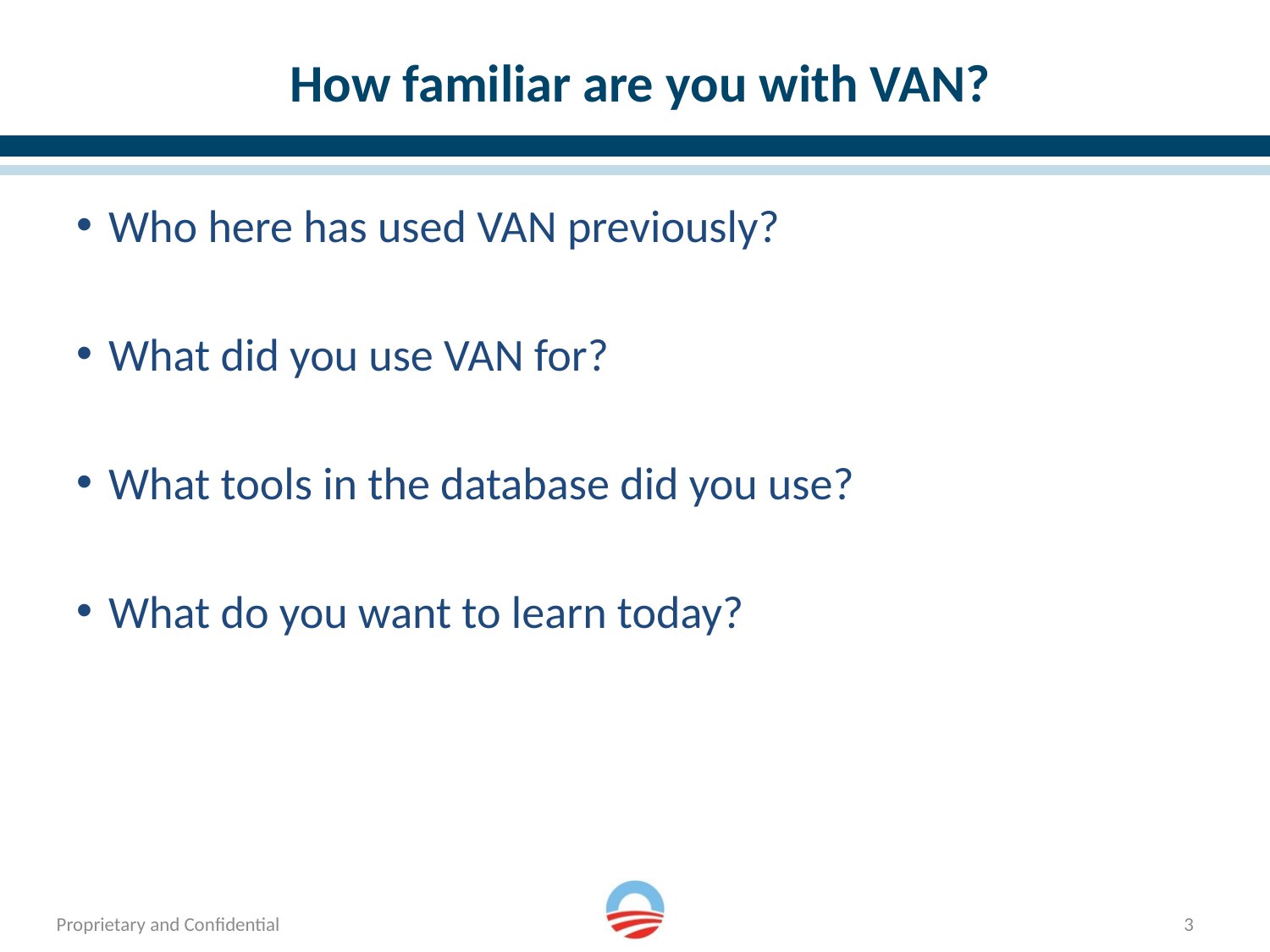

# How familiar are you with VAN?
Who here has used VAN previously?

What did you use VAN for?

What tools in the database did you use?

What do you want to learn today?

3